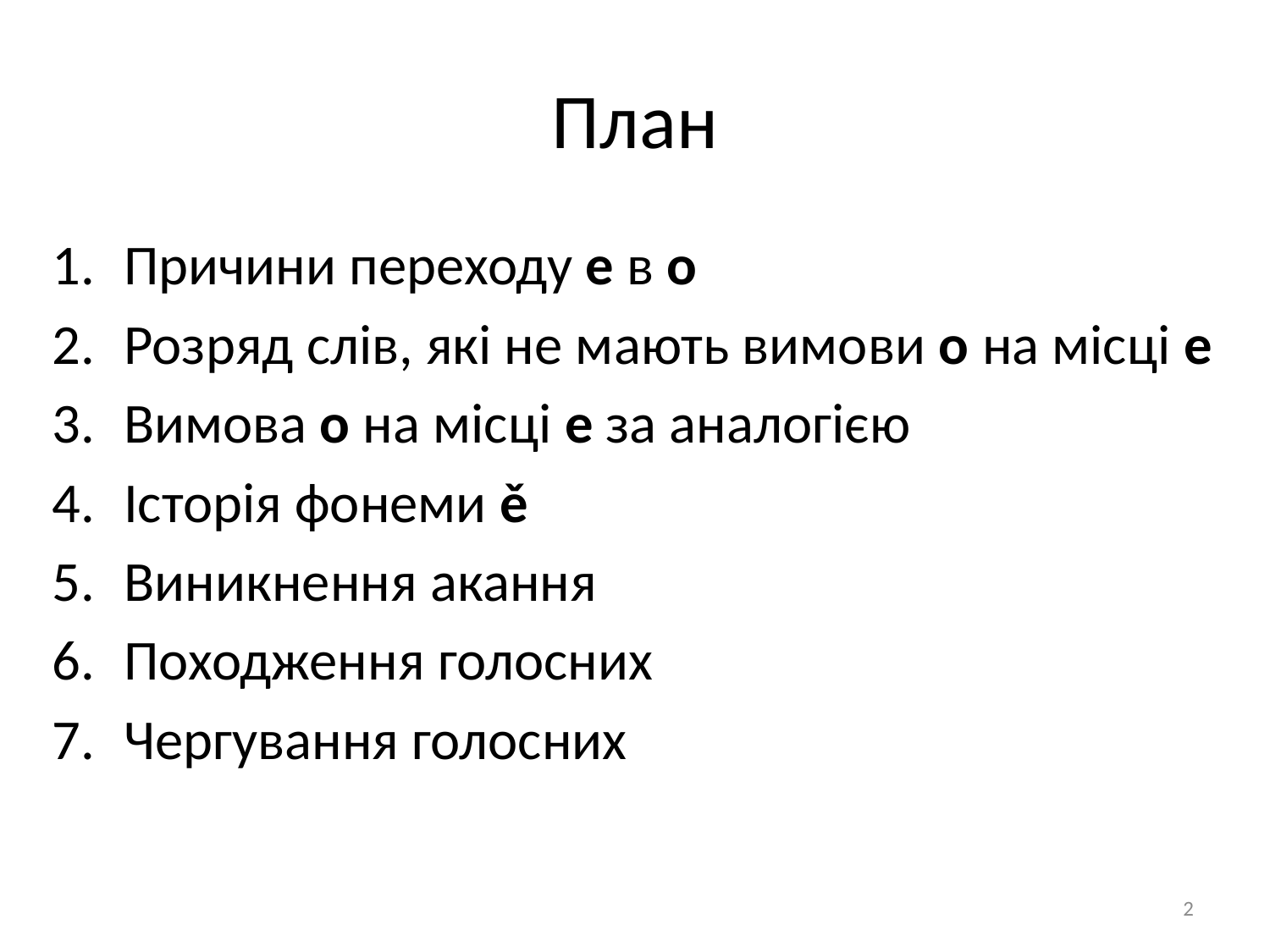

# План
Причини переходу е в о
Розряд слів, які не мають вимови о на місці е
Вимова о на місці е за аналогією
Історія фонеми ě
Виникнення акання
Походження голосних
Чергування голосних

2